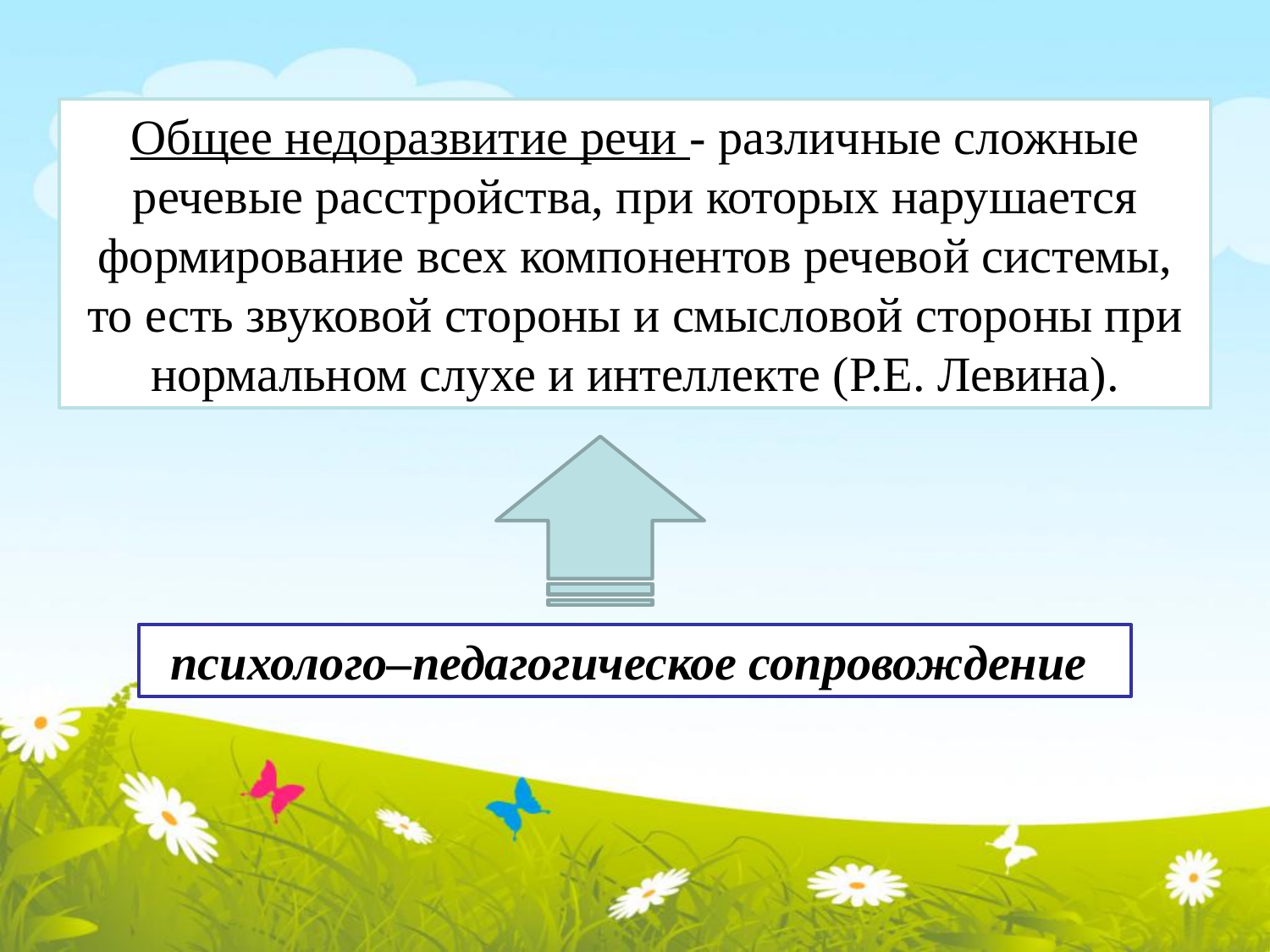

Общее недоразвитие речи - различные сложные речевые расстройства, при которых нарушается формирование всех компонентов речевой системы, то есть звуковой стороны и смысловой стороны при нормальном слухе и интеллекте (Р.Е. Левина).

психолого–педагогическое сопровождение